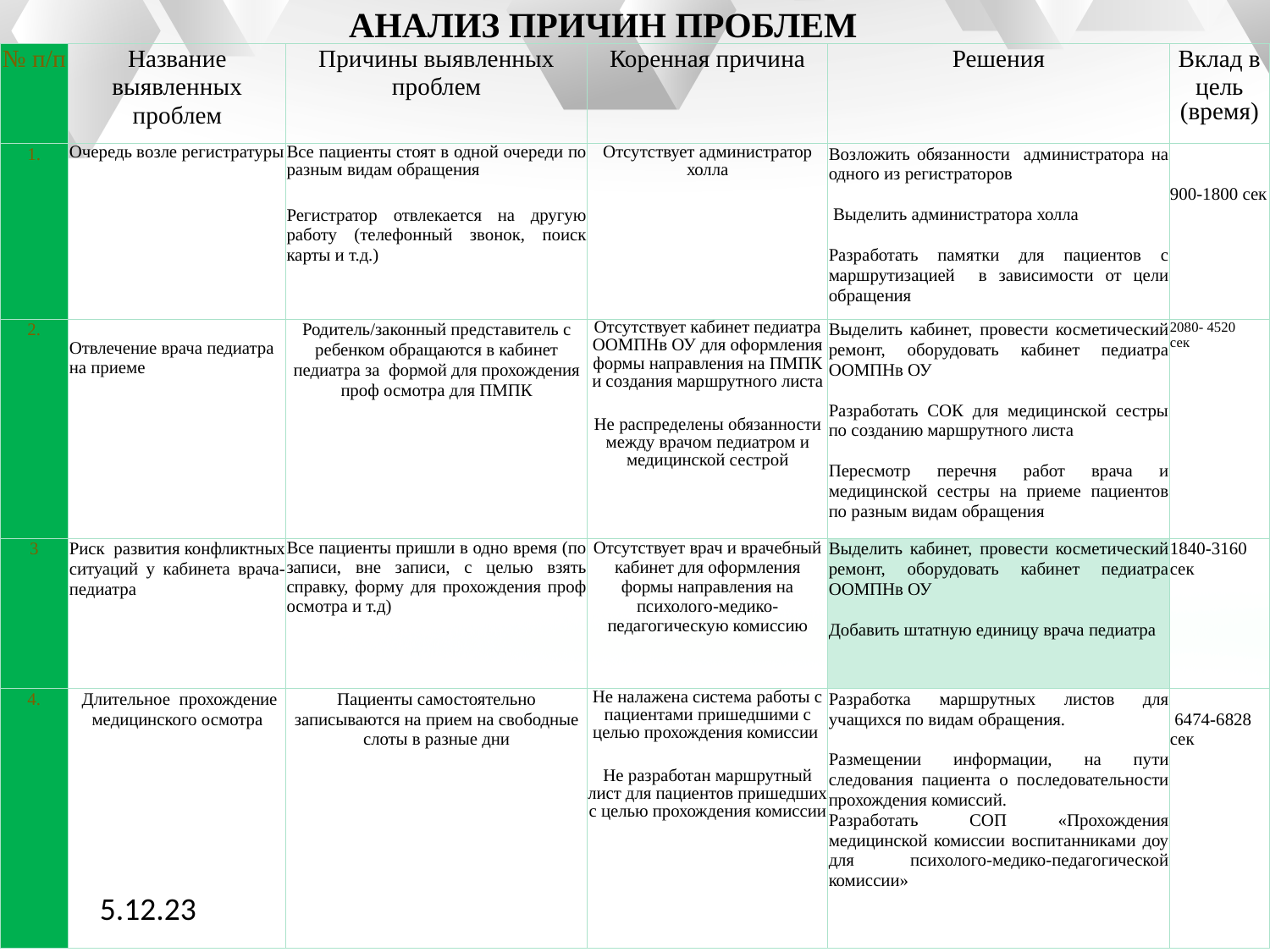

АНАЛИЗ ПРИЧИН ПРОБЛЕМ
| № п/п | Название выявленных проблем | Причины выявленных проблем | Коренная причина | Решения | Вклад в цель (время) |
| --- | --- | --- | --- | --- | --- |
| 1. | Очередь возле регистратуры | Все пациенты стоят в одной очереди по разным видам обращения Регистратор отвлекается на другую работу (телефонный звонок, поиск карты и т.д.) | Отсутствует администратор холла | Возложить обязанности администратора на одного из регистраторов Выделить администратора холла Разработать памятки для пациентов с маршрутизацией в зависимости от цели обращения | 900-1800 сек |
| 2. | Отвлечение врача педиатра на приеме | Родитель/законный представитель с ребенком обращаются в кабинет педиатра за  формой для прохождения проф осмотра для ПМПК | Отсутствует кабинет педиатра ООМПНв ОУ для оформления формы направления на ПМПК и создания маршрутного листа Не распределены обязанности между врачом педиатром и медицинской сестрой | Выделить кабинет, провести косметический ремонт, оборудовать кабинет педиатра ООМПНв ОУ Разработать СОК для медицинской сестры по созданию маршрутного листа Пересмотр перечня работ врача и медицинской сестры на приеме пациентов по разным видам обращения | 2080- 4520 сек |
| 3 | Риск развития конфликтных ситуаций у кабинета врача-педиатра | Все пациенты пришли в одно время (по записи, вне записи, с целью взять справку, форму для прохождения проф осмотра и т.д) | Отсутствует врач и врачебный кабинет для оформления формы направления на психолого-медико-педагогическую комиссию | Выделить кабинет, провести косметический ремонт, оборудовать кабинет педиатра ООМПНв ОУ Добавить штатную единицу врача педиатра | 1840-3160 сек |
| 4. | Длительное прохождение медицинского осмотра | Пациенты самостоятельно записываются на прием на свободные слоты в разные дни | Не налажена система работы с пациентами пришедшими с целью прохождения комиссии Не разработан маршрутный лист для пациентов пришедших с целью прохождения комиссии | Разработка маршрутных листов для учащихся по видам обращения. Размещении информации, на пути следования пациента о последовательности прохождения комиссий. Разработать СОП «Прохождения медицинской комиссии воспитанниками доу для психолого-медико-педагогической комиссии» | 6474-6828 сек |
5.12.23